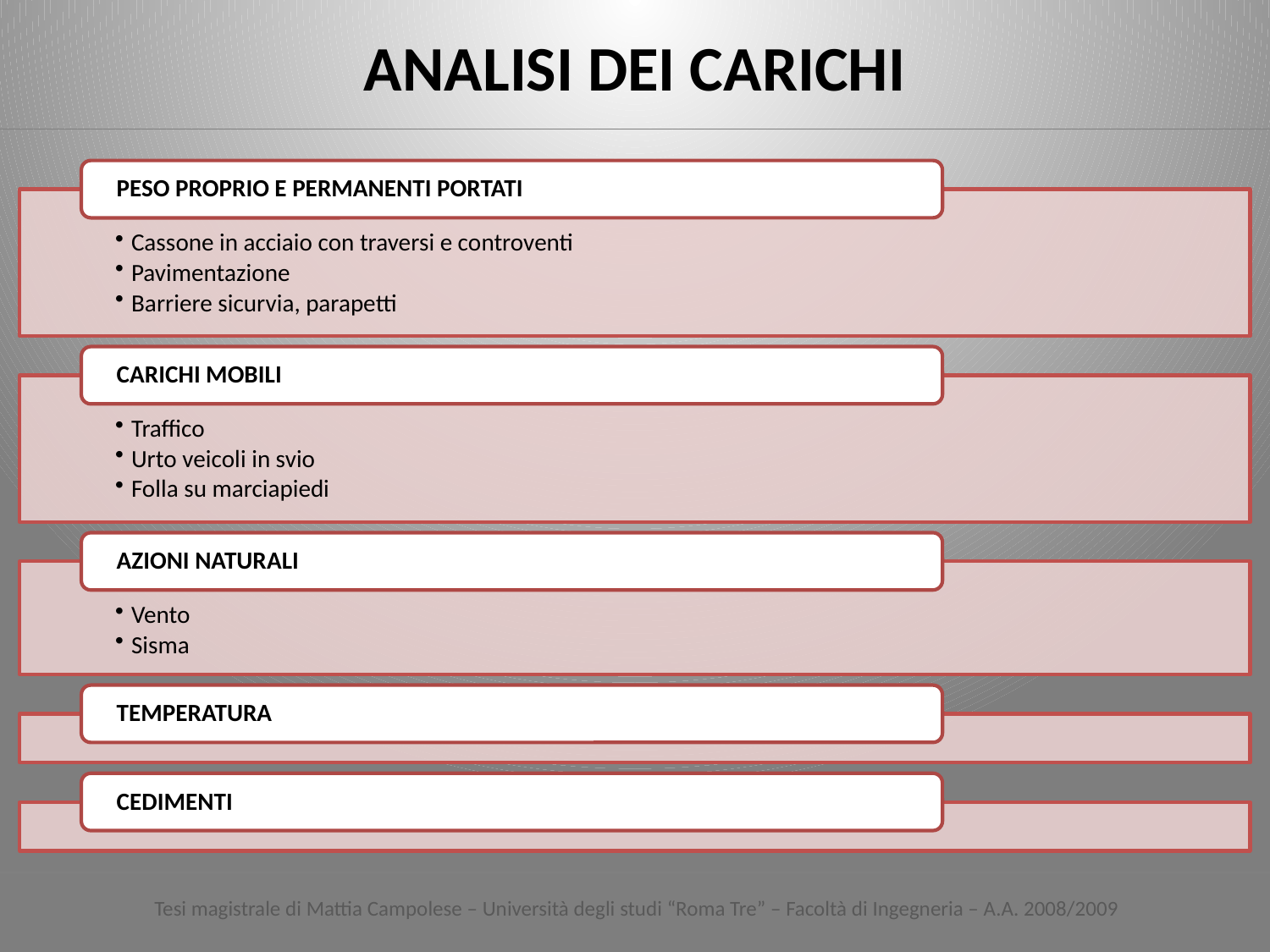

# ANALISI DEI CARICHI
Cassone in acciaio con traversi e controventi
Pavimentazione
Barriere sicurvia, parapetti
PESO PROPRIO E PERMANENTI PORTATI
Traffico
Urto veicoli in svio
Folla su marciapiedi
CARICHI MOBILI
Vento
Sisma
AZIONI NATURALI
TEMPERATURA
CEDIMENTI
Tesi magistrale di Mattia Campolese – Università degli studi “Roma Tre” – Facoltà di Ingegneria – A.A. 2008/2009